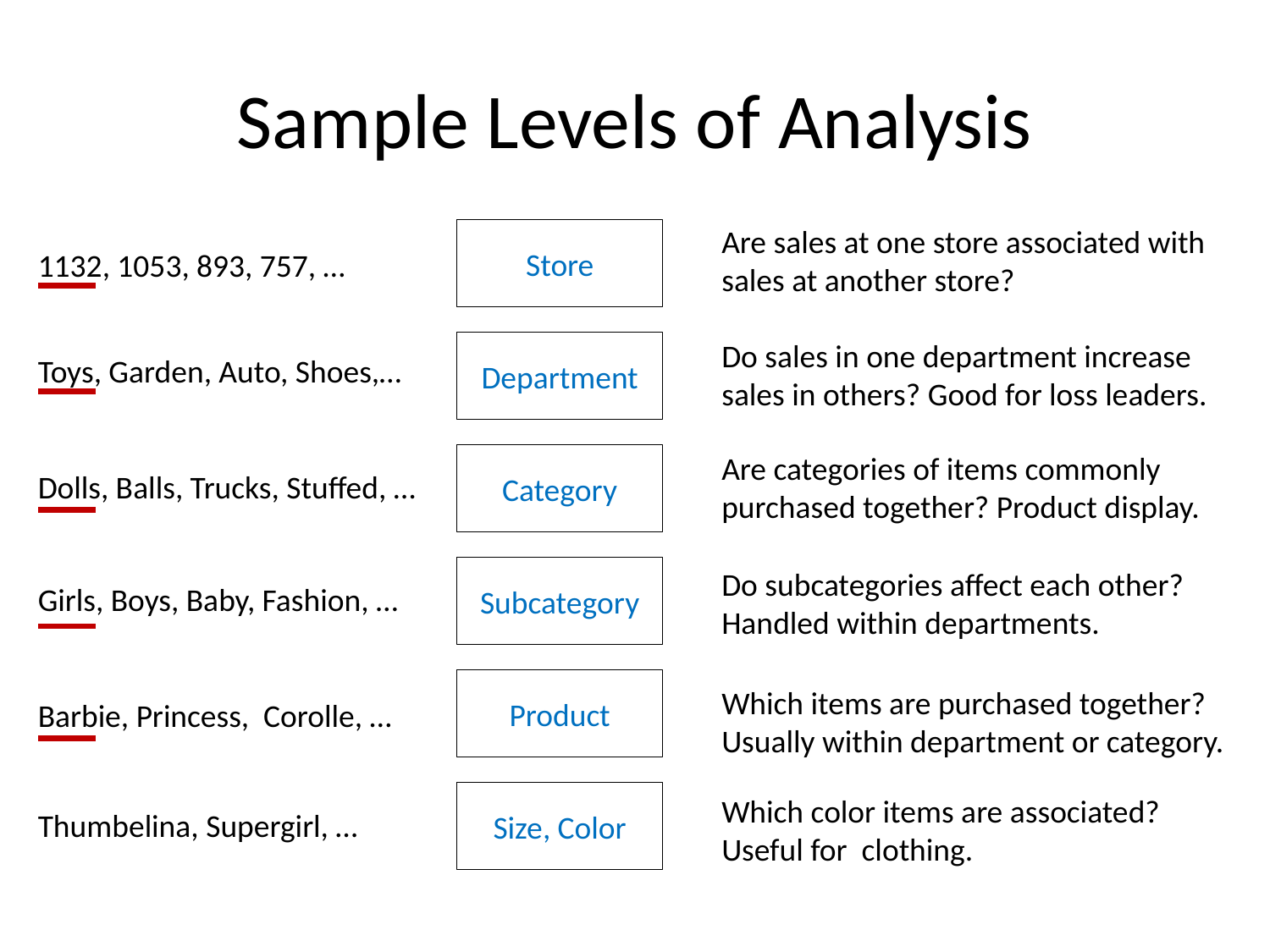

# Sample Levels of Analysis
Are sales at one store associated with sales at another store?
Store
1132, 1053, 893, 757, …
Do sales in one department increase sales in others? Good for loss leaders.
Department
Toys, Garden, Auto, Shoes,…
Are categories of items commonly purchased together? Product display.
Category
Dolls, Balls, Trucks, Stuffed, …
Subcategory
Do subcategories affect each other? Handled within departments.
Girls, Boys, Baby, Fashion, …
Product
Which items are purchased together? Usually within department or category.
Barbie, Princess,  Corolle, …
Size, Color
Which color items are associated? Useful for  clothing.
Thumbelina, Supergirl, …